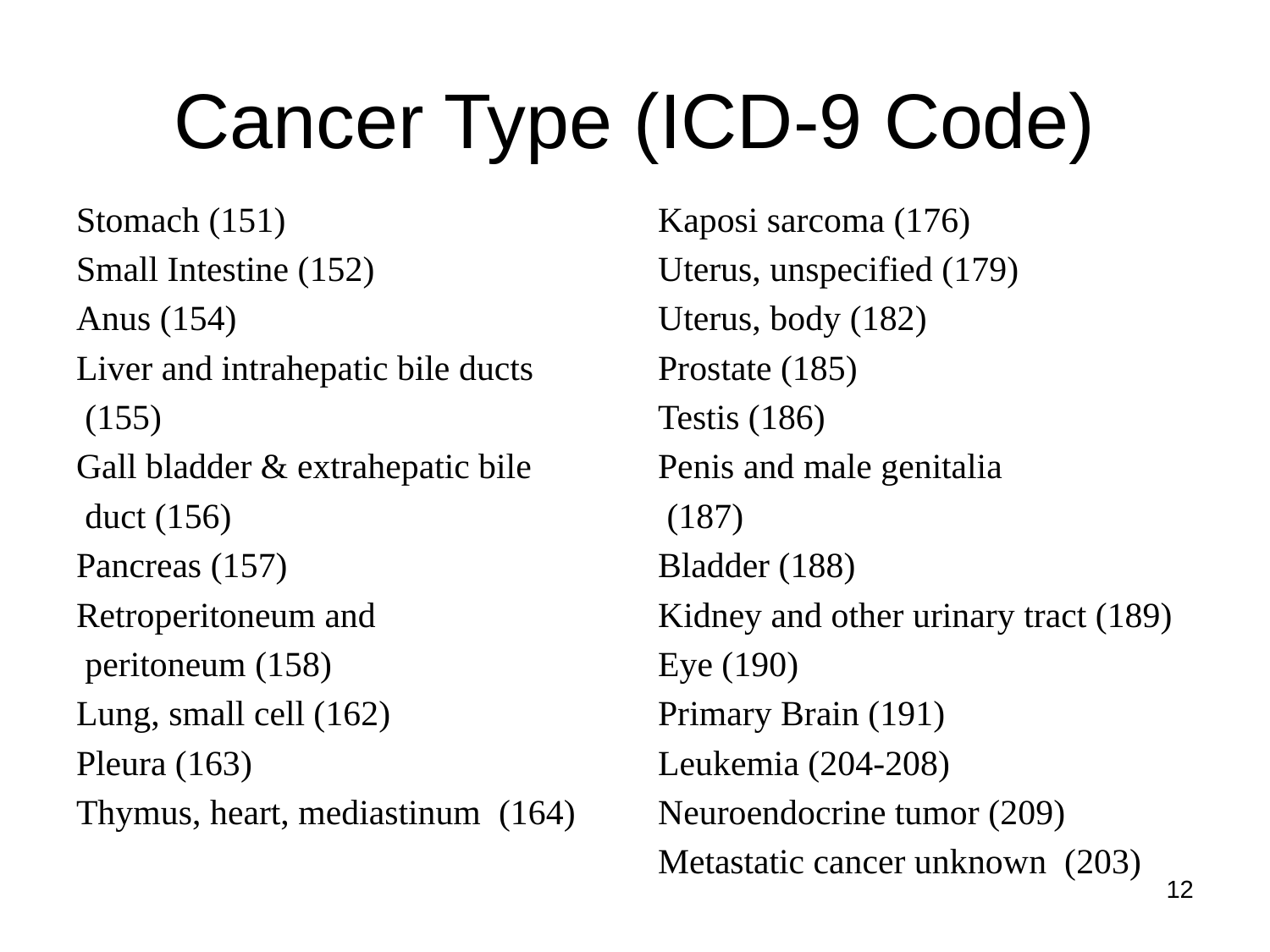

# Cancer Type (ICD-9 Code)
Stomach (151)
Small Intestine (152)
Anus (154)
Liver and intrahepatic bile ducts
 (155)
Gall bladder & extrahepatic bile
 duct (156)
Pancreas (157)
Retroperitoneum and
 peritoneum (158)
Lung, small cell (162)
Pleura (163)
Thymus, heart, mediastinum  (164)
Kaposi sarcoma (176)
Uterus, unspecified (179)
Uterus, body (182)
Prostate (185)
Testis (186)
Penis and male genitalia
 (187)
Bladder (188)
Kidney and other urinary tract (189)
Eye (190)
Primary Brain (191)
Leukemia (204-208)
Neuroendocrine tumor (209)
Metastatic cancer unknown  (203)
12